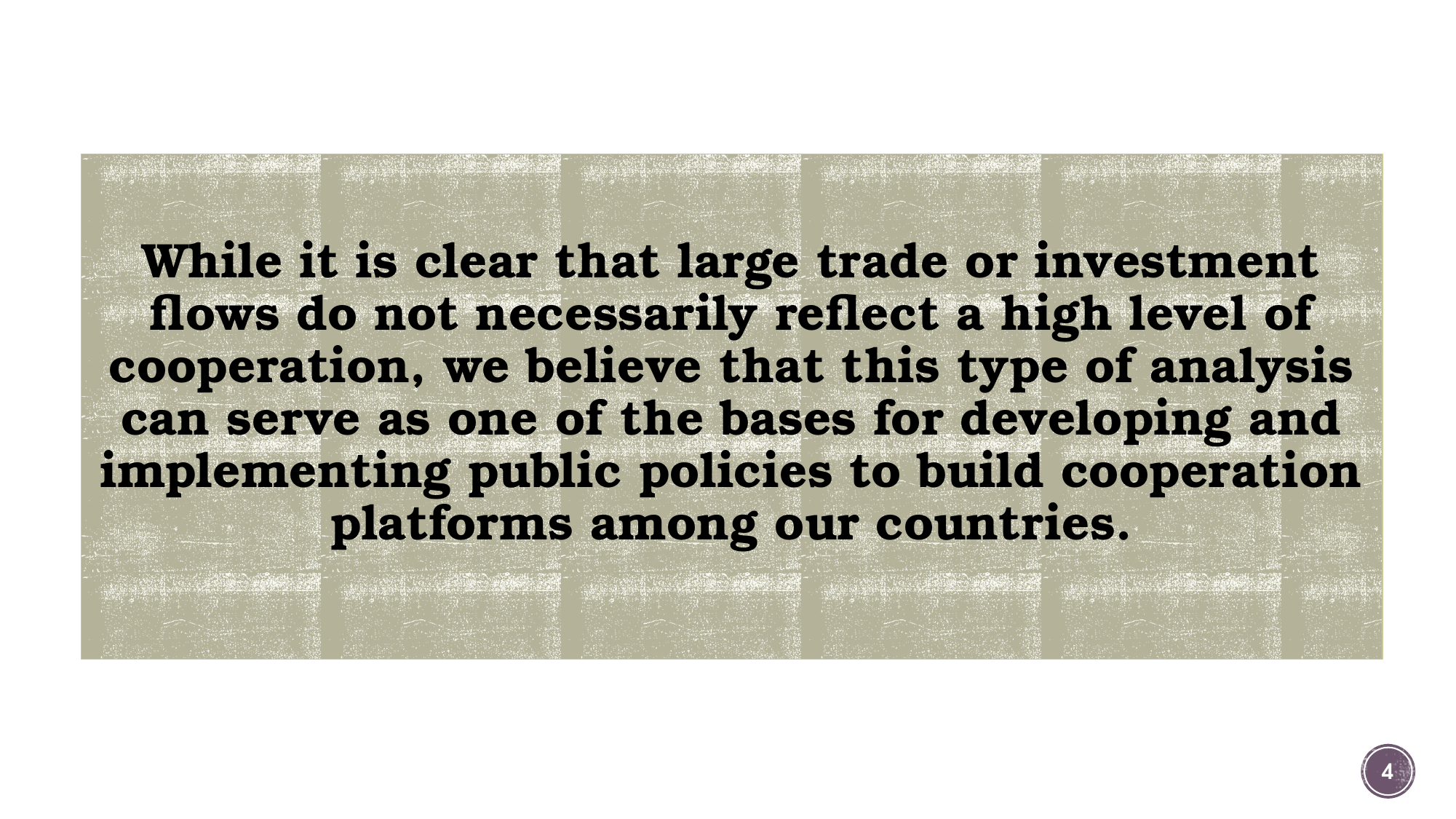

While it is clear that large trade or investment flows do not necessarily reflect a high level of cooperation, we believe that this type of analysis can serve as one of the bases for developing and implementing public policies to build cooperation platforms among our countries.
4